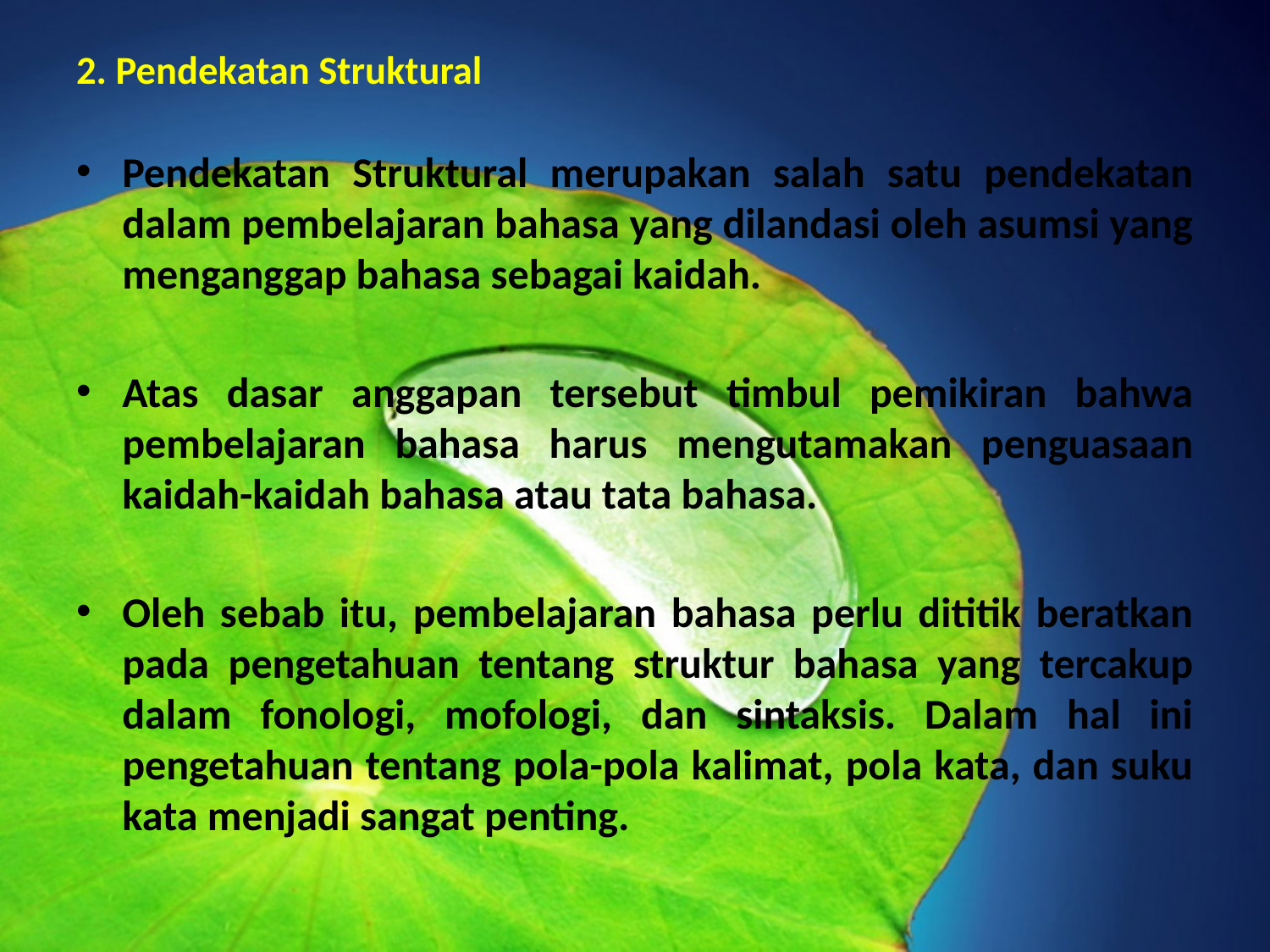

# 2. Pendekatan Struktural
Pendekatan Struktural merupakan salah satu pendekatan dalam pembelajaran bahasa yang dilandasi oleh asumsi yang menganggap bahasa sebagai kaidah.

Atas dasar anggapan tersebut timbul pemikiran bahwa pembelajaran bahasa harus mengutamakan penguasaan kaidah-kaidah bahasa atau tata bahasa.

Oleh sebab itu, pembelajaran bahasa perlu dititik beratkan pada pengetahuan tentang struktur bahasa yang tercakup dalam fonologi, mofologi, dan sintaksis. Dalam hal ini pengetahuan tentang pola-pola kalimat, pola kata, dan suku kata menjadi sangat penting.